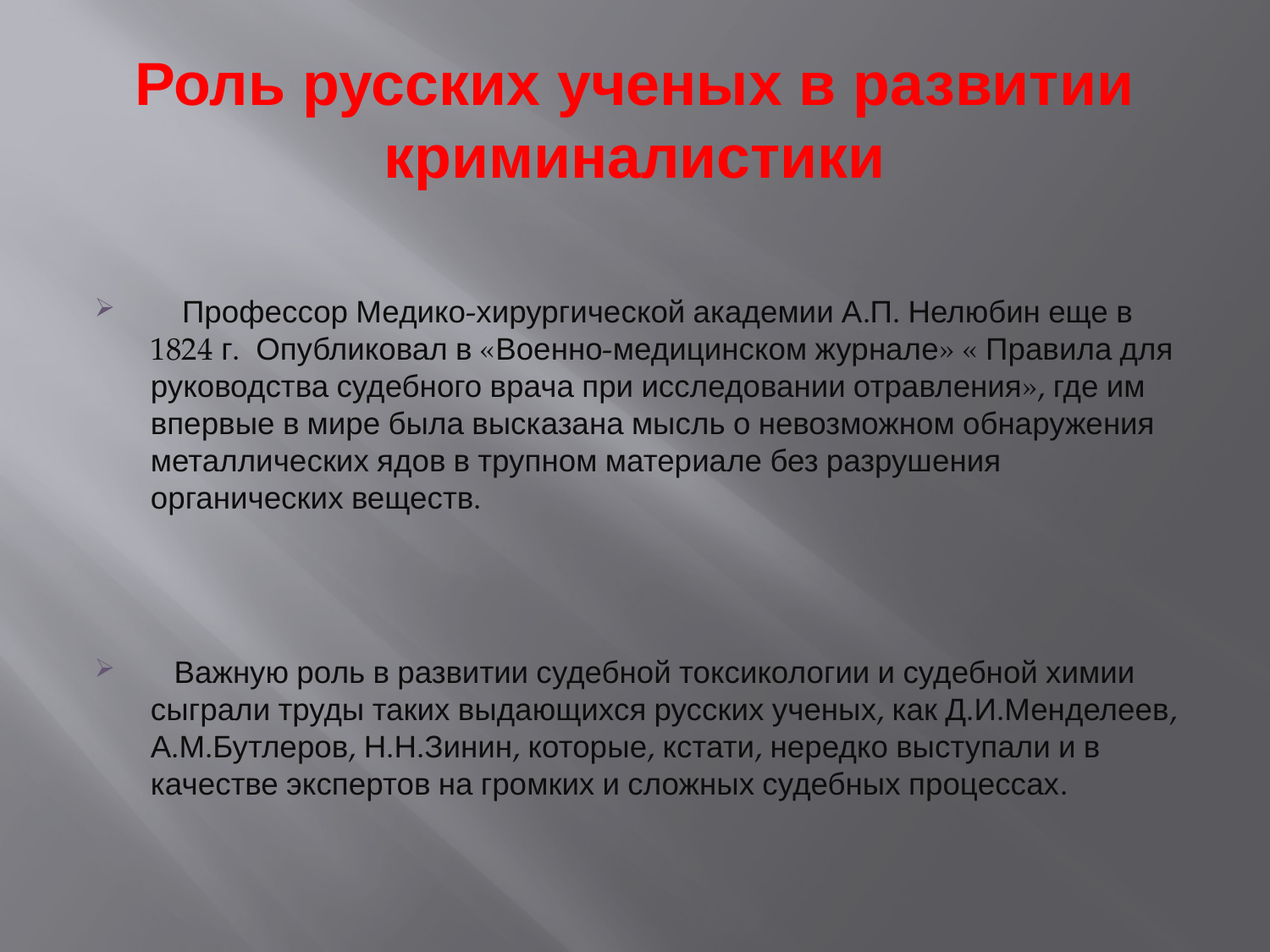

# Роль русских ученых в развитии криминалистики
    Профессор Медико-хирургической академии А.П. Нелюбин еще в 1824 г.  Опубликовал в «Военно-медицинском журнале» « Правила для руководства судебного врача при исследовании отравления», где им впервые в мире была высказана мысль о невозможном обнаружения металлических ядов в трупном материале без разрушения органических веществ.

   Важную роль в развитии судебной токсикологии и судебной химии сыграли труды таких выдающихся русских ученых, как Д.И.Менделеев, А.М.Бутлеров, Н.Н.Зинин, которые, кстати, нередко выступали и в качестве экспертов на громких и сложных судебных процессах.